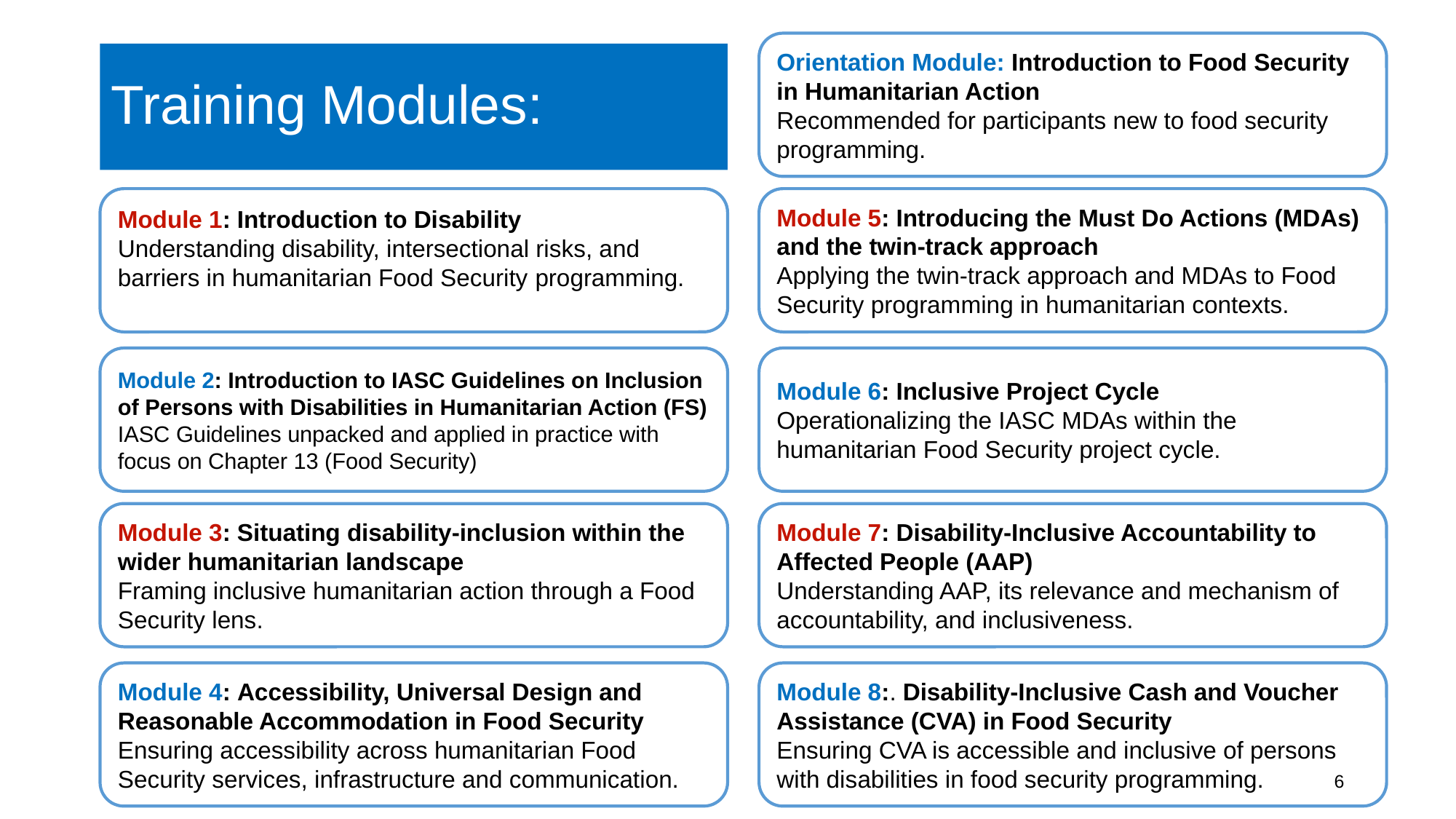

Orientation Module: Introduction to Food Security in Humanitarian Action
Recommended for participants new to food security programming.
# Training Modules:
Module 1: Introduction to Disability
Understanding disability, intersectional risks, and barriers in humanitarian Food Security programming.

Module 5: Introducing the Must Do Actions (MDAs) and the twin-track approach
Applying the twin-track approach and MDAs to Food Security programming in humanitarian contexts.
Module 2: Introduction to IASC Guidelines on Inclusion of Persons with Disabilities in Humanitarian Action (FS)
IASC Guidelines unpacked and applied in practice with focus on Chapter 13 (Food Security)
Module 6: Inclusive Project Cycle
Operationalizing the IASC MDAs within the  humanitarian Food Security project cycle.
Module 3: Situating disability-inclusion within the wider humanitarian landscape
Framing inclusive humanitarian action through a Food Security lens.
Module 7: Disability-Inclusive Accountability to Affected People (AAP)
Understanding AAP, its relevance and mechanism of accountability, and inclusiveness.
Module 4: Accessibility, Universal Design and Reasonable Accommodation in Food Security
Ensuring accessibility across humanitarian Food Security services, infrastructure and communication.
Module 8:. Disability-Inclusive Cash and Voucher Assistance (CVA) in Food Security
Ensuring CVA is accessible and inclusive of persons with disabilities in food security programming.
6